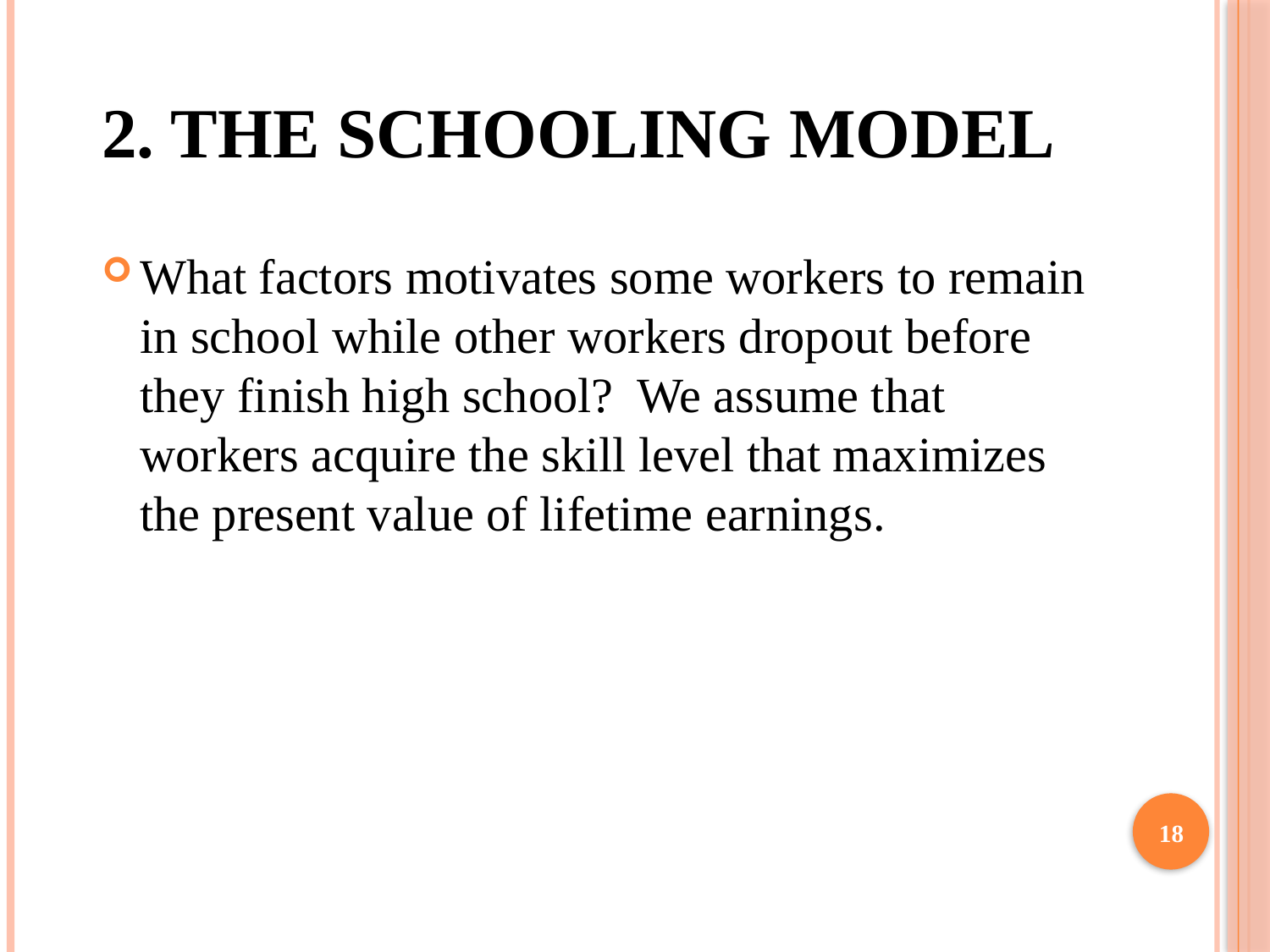

# 2. The Schooling Model
What factors motivates some workers to remain in school while other workers dropout before they finish high school?  We assume that workers acquire the skill level that maximizes the present value of lifetime earnings.
18